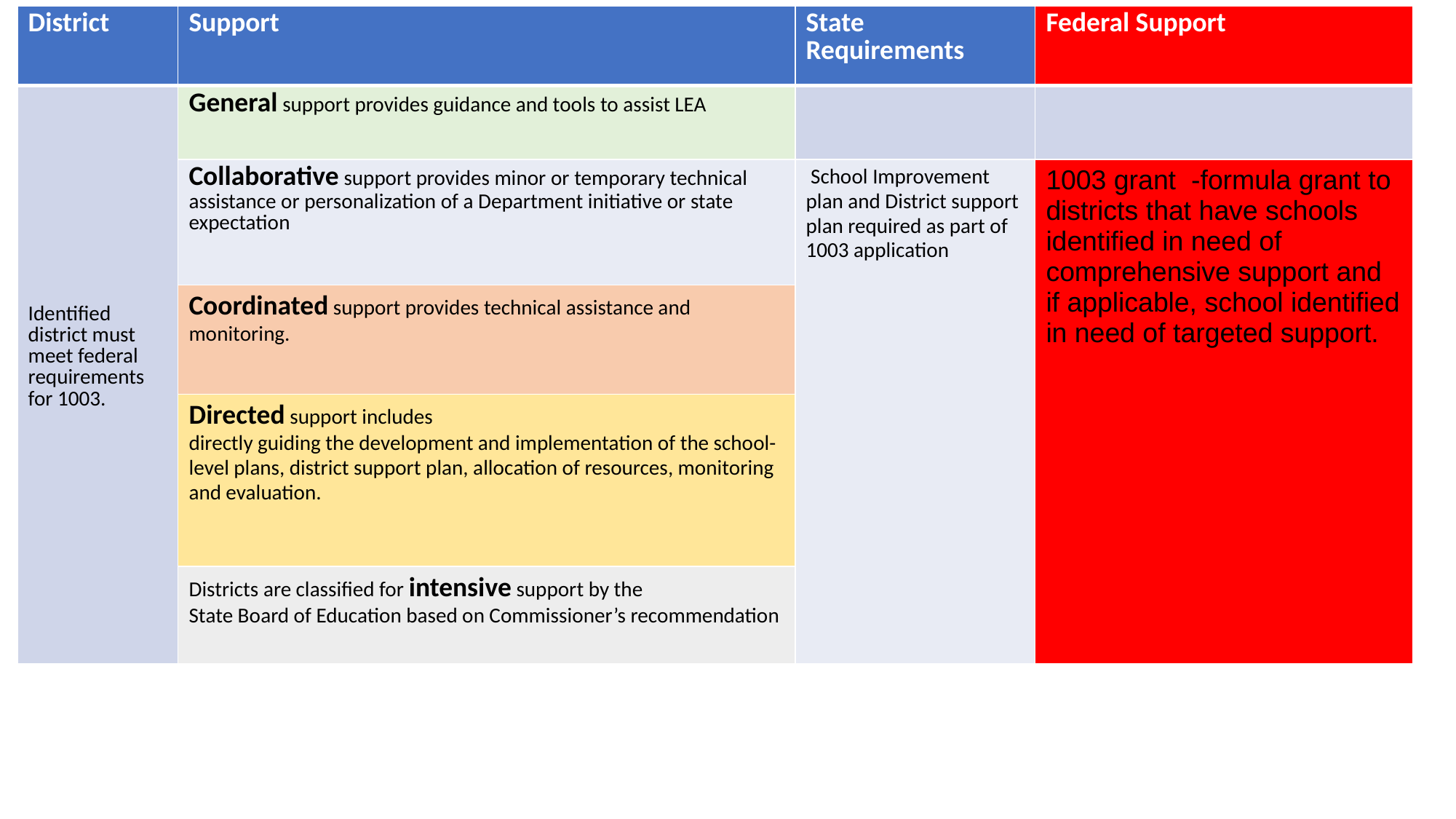

| District | Support | State Requirements | Federal Support |
| --- | --- | --- | --- |
| Identified district must meet federal requirements for 1003. | General support provides guidance and tools to assist LEA |  |  |
|  | Collaborative support provides minor or temporary technical assistance or personalization of a Department initiative or state expectation | School Improvement plan and District support plan required as part of 1003 application | 1003 grant -formula grant to districts that have schools identified in need of comprehensive support and if applicable, school identified in need of targeted support. |
|  | Coordinated support provides technical assistance and monitoring. |  |  |
|  | Directed support includes directly guiding the development and implementation of the school-level plans, district support plan, allocation of resources, monitoring and evaluation. |  |  |
|  | Districts are classified for intensive support by the State Board of Education based on Commissioner’s recommendation |  |  |